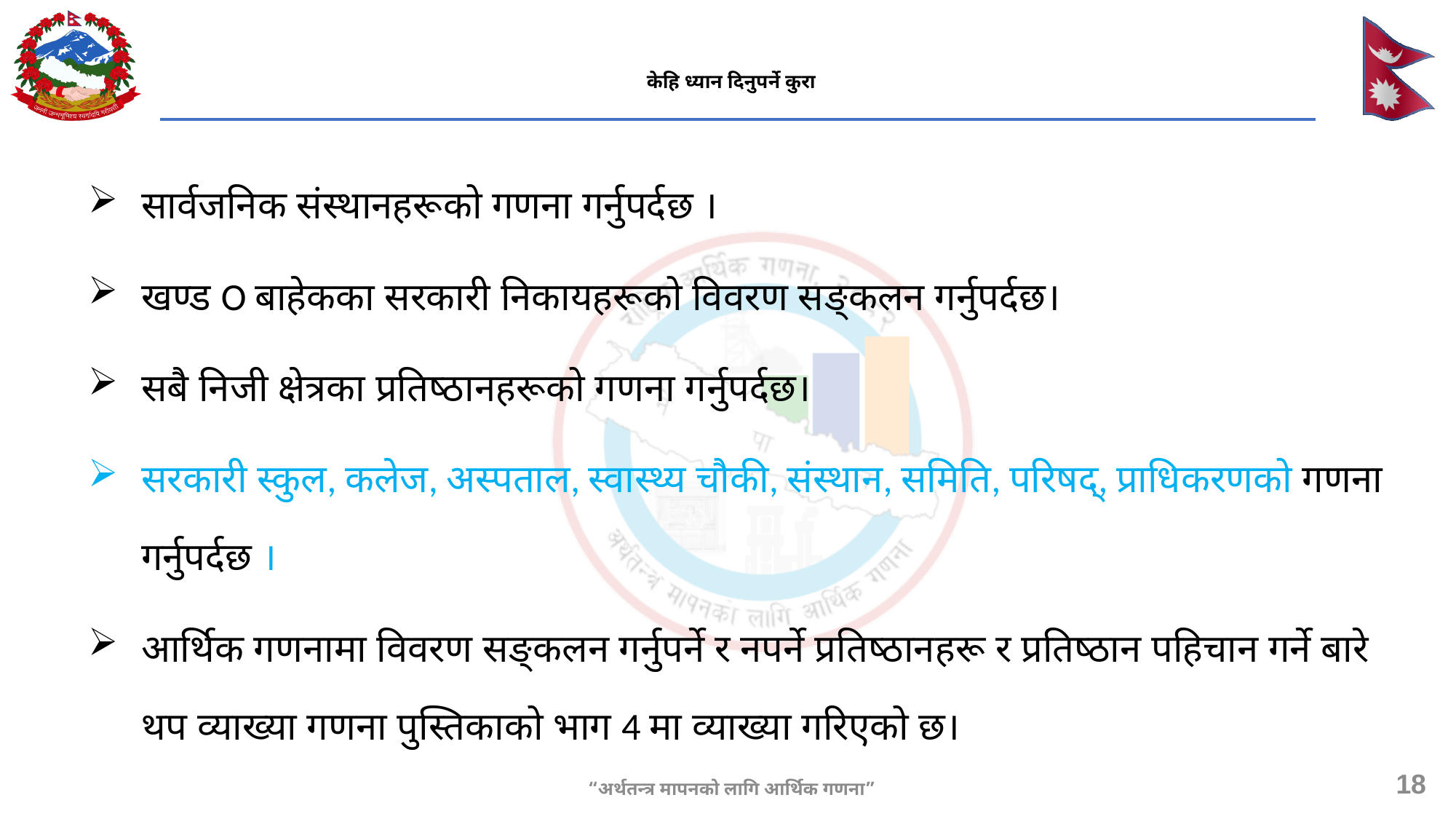

# केहि ध्यान दिनुपर्ने कुरा
सार्वजनिक संस्थानहरूको गणना गर्नुपर्दछ ।
खण्ड O बाहेकका सरकारी निकायहरूको विवरण सङ्कलन गर्नुपर्दछ।
सबै निजी क्षेत्रका प्रतिष्ठानहरूको गणना गर्नुपर्दछ।
सरकारी स्कुल, कलेज, अस्पताल, स्वास्थ्य चौकी, संस्थान, समिति, परिषद्, प्राधिकरणको गणना गर्नुपर्दछ ।
आर्थिक गणनामा विवरण सङ्कलन गर्नुपर्ने र नपर्ने प्रतिष्ठानहरू र प्रतिष्ठान पहिचान गर्ने बारे थप व्याख्या गणना पुस्तिकाको भाग 4 मा व्याख्या गरिएको छ।

18
“अर्थतन्त्र मापनको लागि आर्थिक गणना”